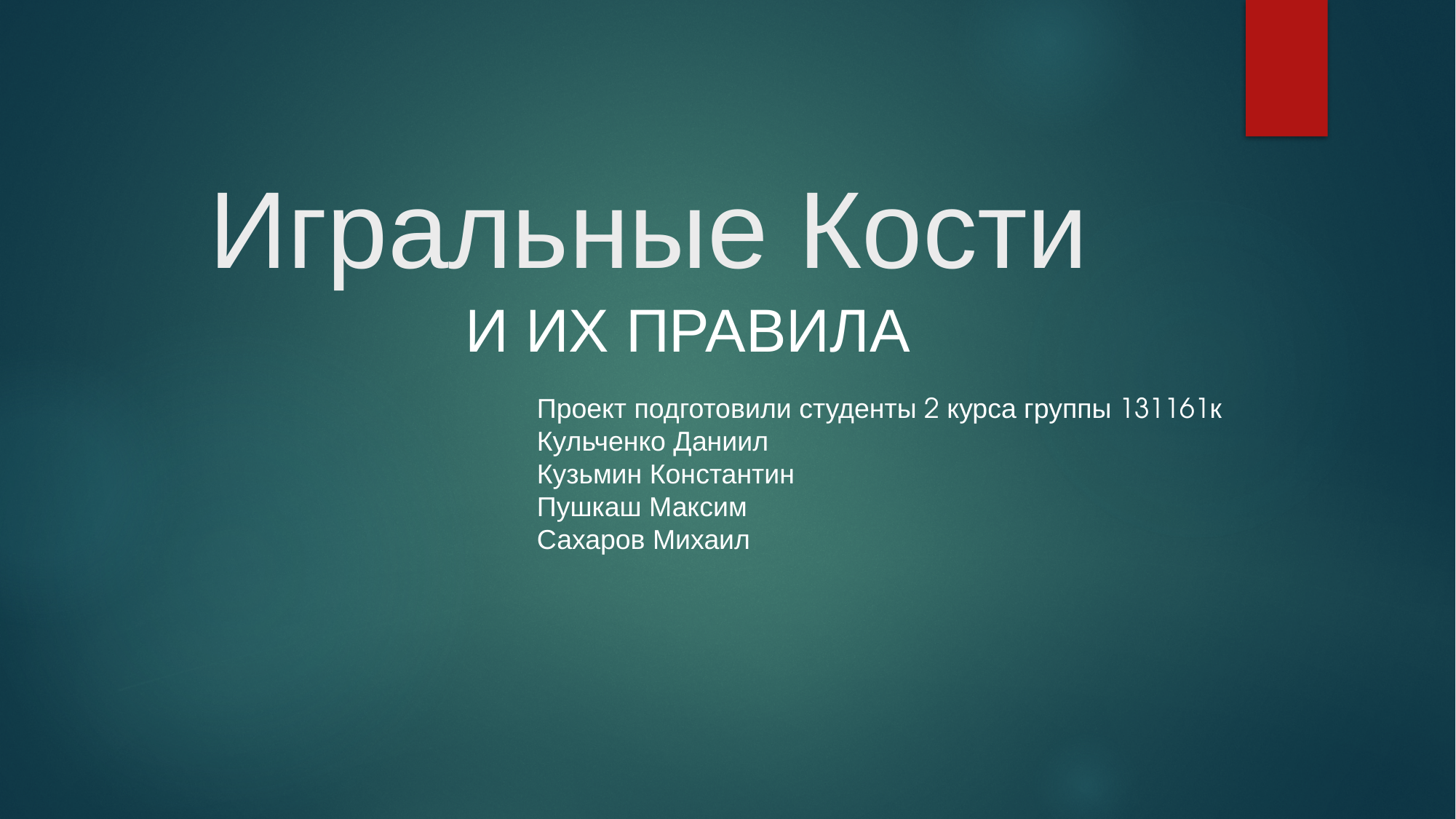

# Игральные Кости
      И их правила
Проект подготовили студенты 2 курса группы 131161к
Кульченко Даниил
Кузьмин Константин
Пушкаш Максим
Сахаров Михаил